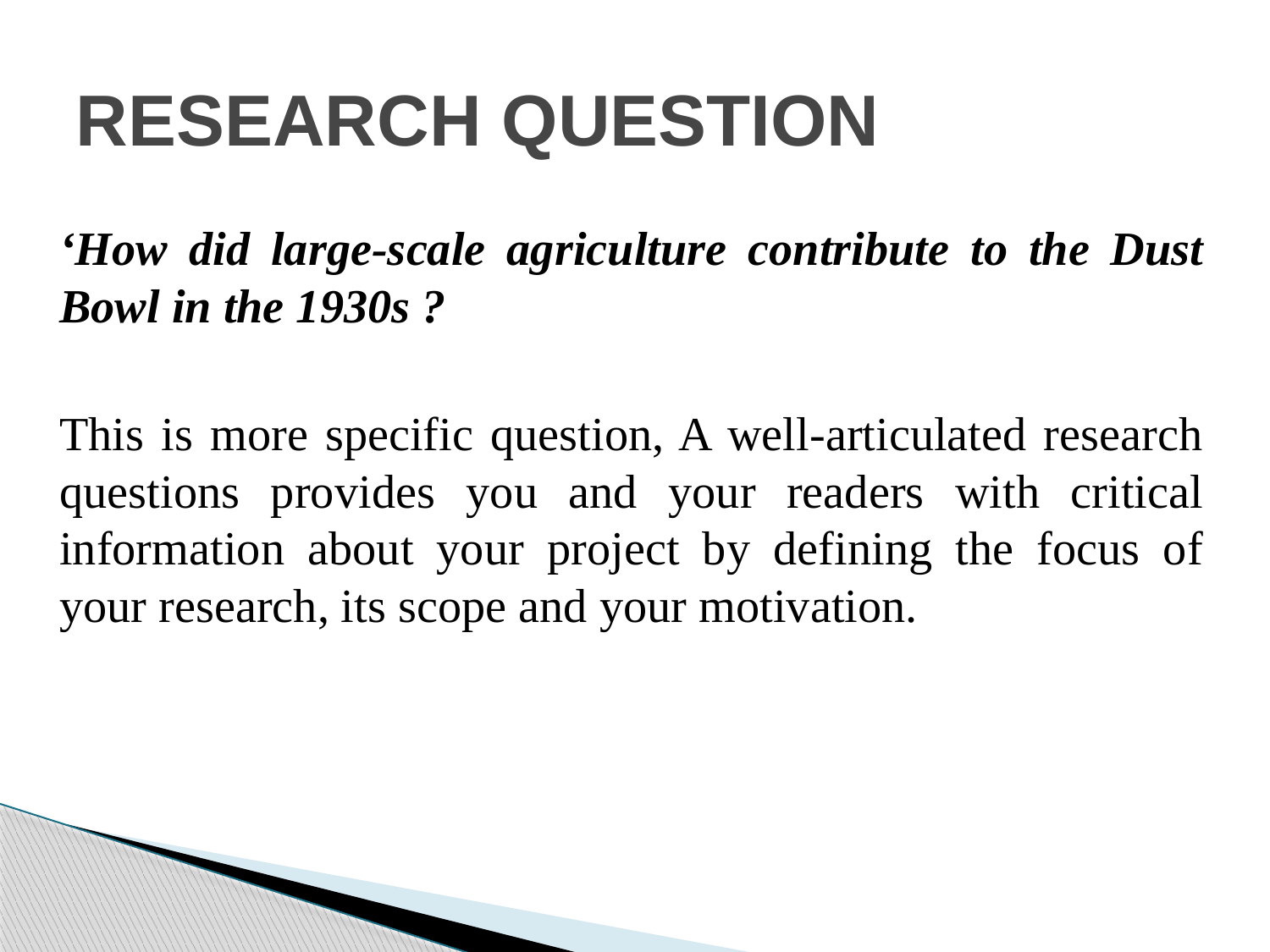

# RESEARCH QUESTION
‘How did large-scale agriculture contribute to the Dust Bowl in the 1930s ?

This is more specific question, A well-articulated research questions provides you and your readers with critical information about your project by defining the focus of your research, its scope and your motivation.